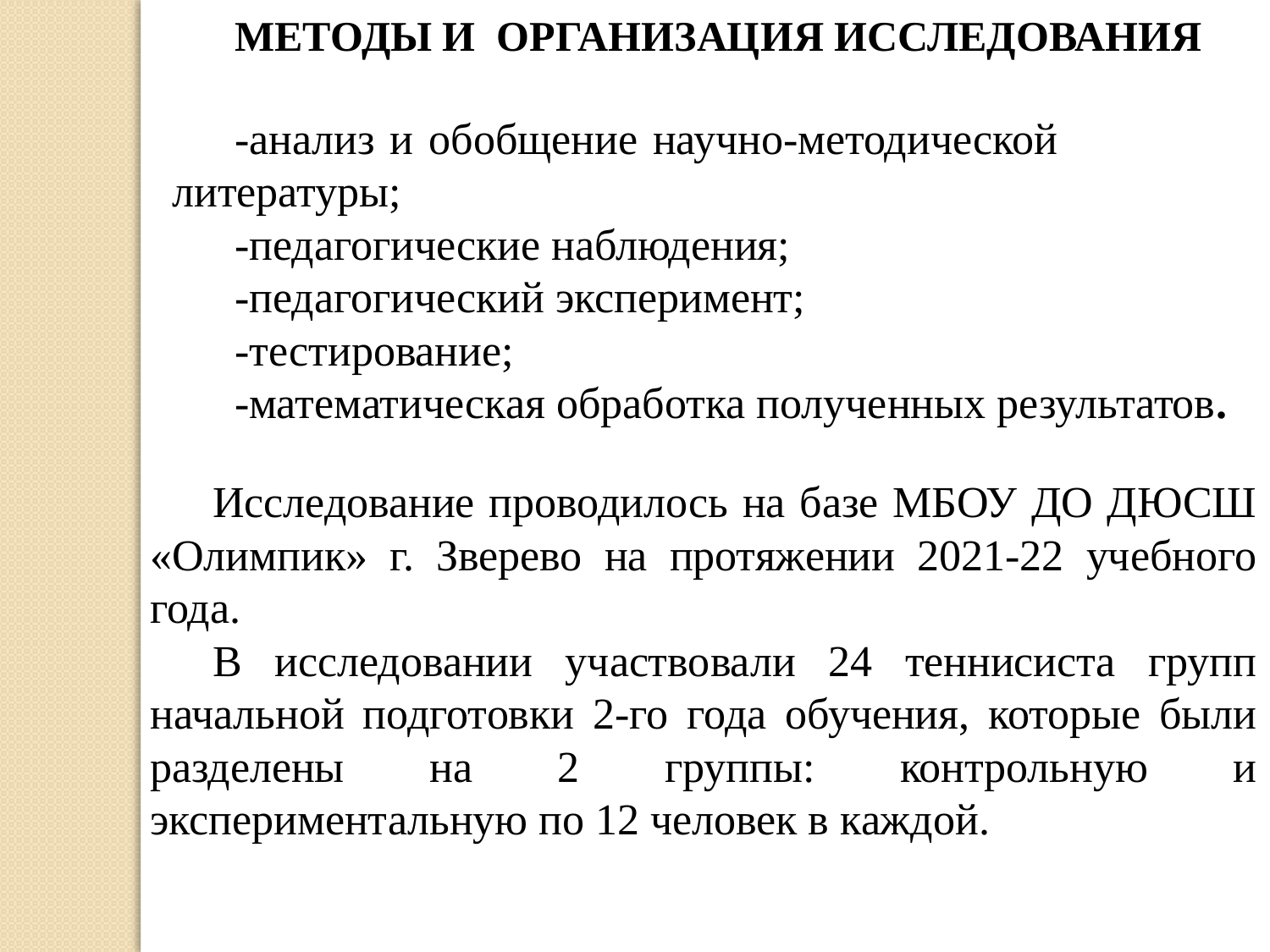

МЕТОДЫ И  ОРГАНИЗАЦИЯ ИССЛЕДОВАНИЯ

-анализ и обобщение научно-методической              литературы;
-педагогические наблюдения;
-педагогический эксперимент;
-тестирование;
-математическая обработка полученных результатов.
Исследование проводилось на базе МБОУ ДО ДЮСШ «Олимпик» г. Зверево на протяжении 2021-22 учебного года.
В исследовании участвовали 24 теннисиста групп начальной подготовки 2-го года обучения, которые были разделены на 2 группы: контрольную и экспериментальную по 12 человек в каждой.